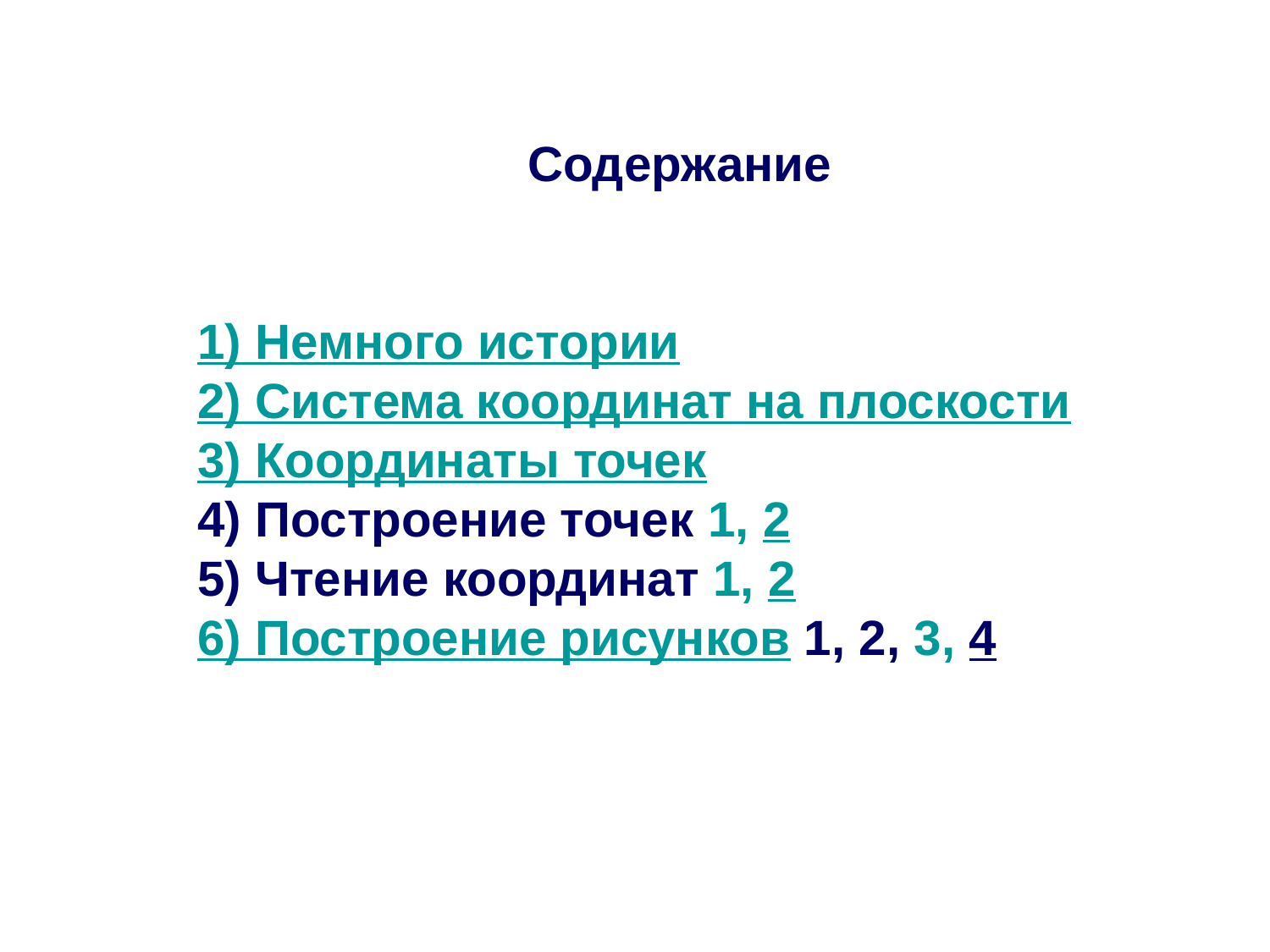

Содержание

1) Немного истории
2) Система координат на плоскости
3) Координаты точек
4) Построение точек 1, 2
5) Чтение координат 1, 2
6) Построение рисунков 1, 2, 3, 4